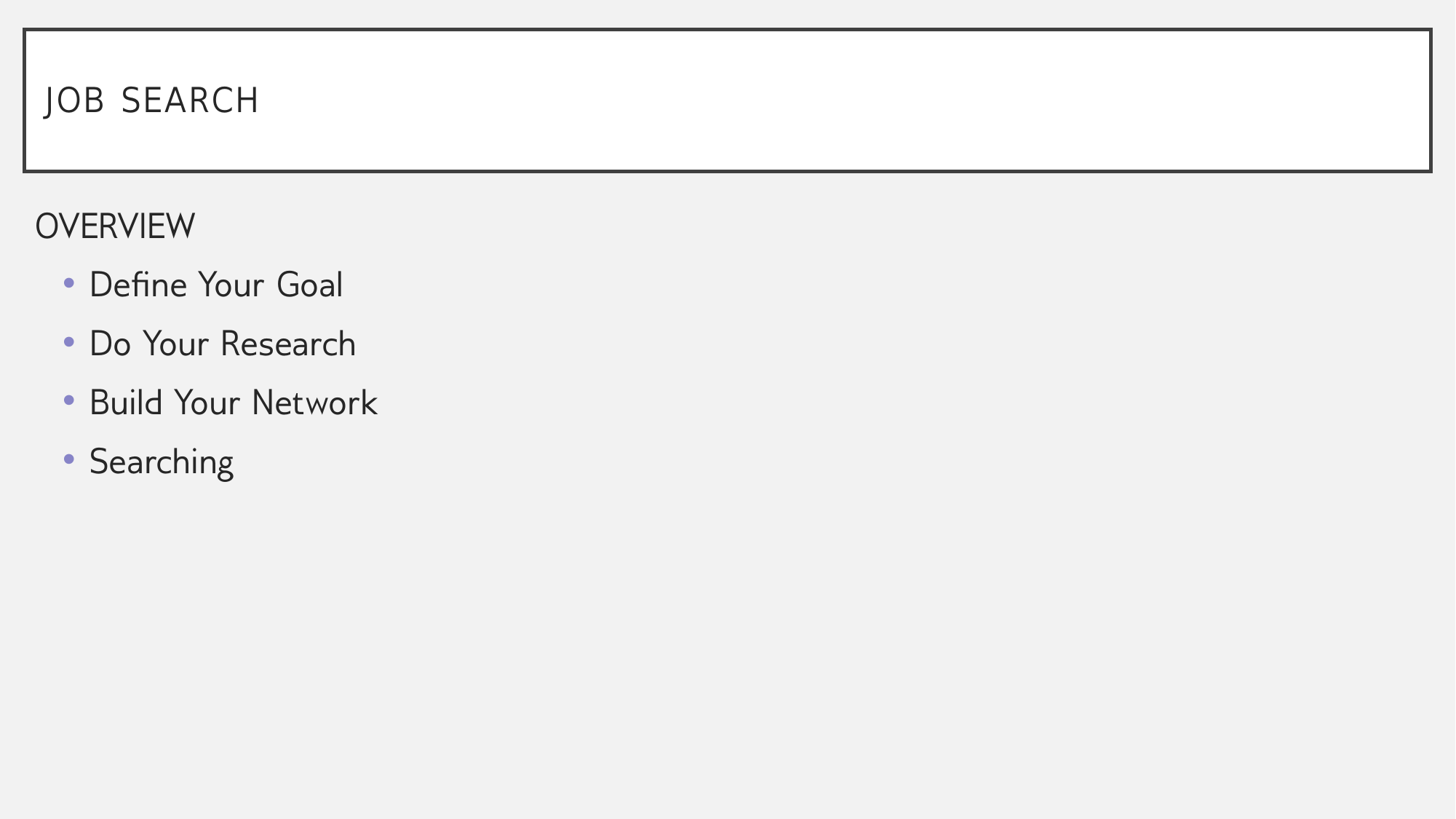

# Job Search
OVERVIEW
Define Your Goal
Do Your Research
Build Your Network
Searching